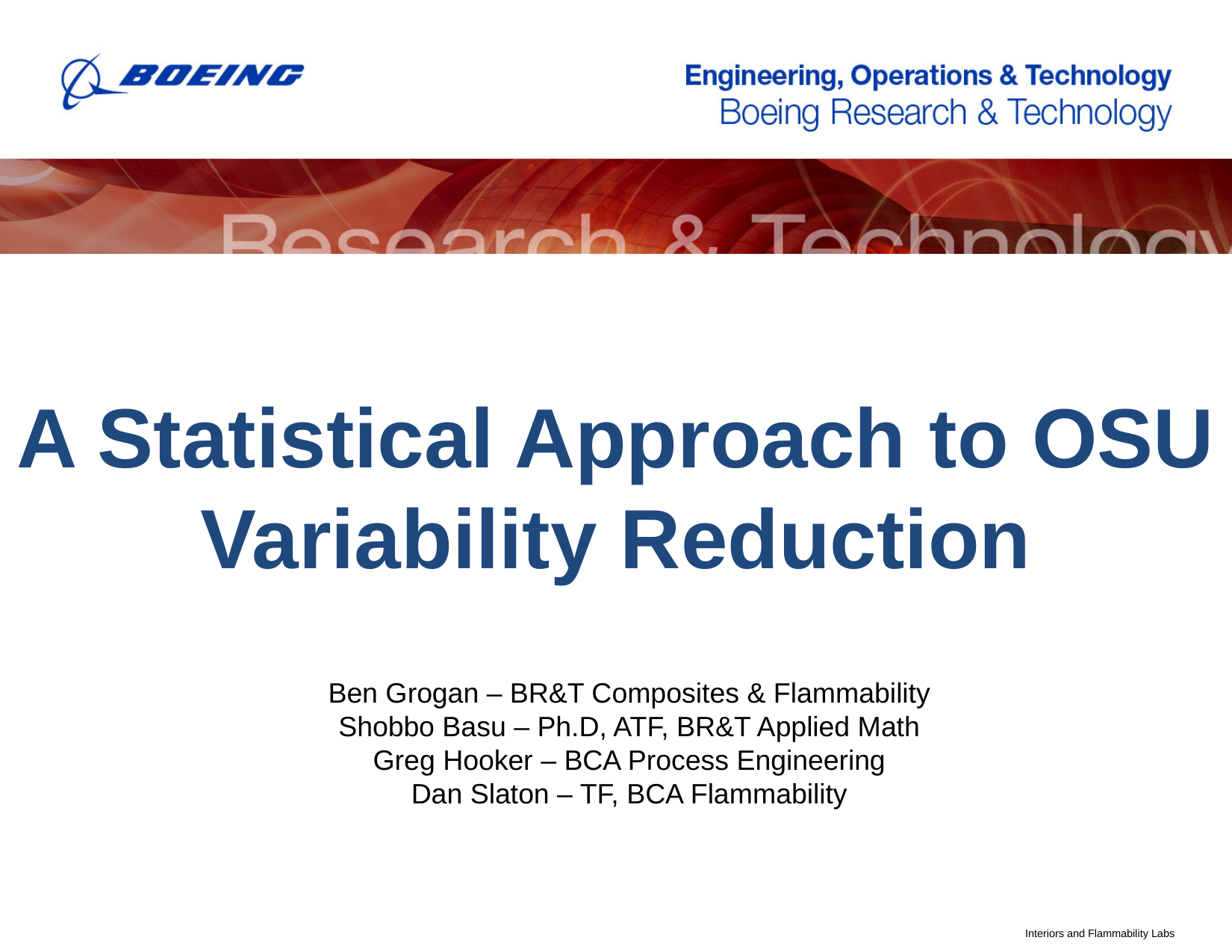

# A Statistical Approach to OSU Variability Reduction
Ben Grogan – BR&T Composites & Flammability
Shobbo Basu – Ph.D, ATF, BR&T Applied Math
Greg Hooker – BCA Process Engineering
Dan Slaton – TF, BCA Flammability

Interiors and Flammability Labs